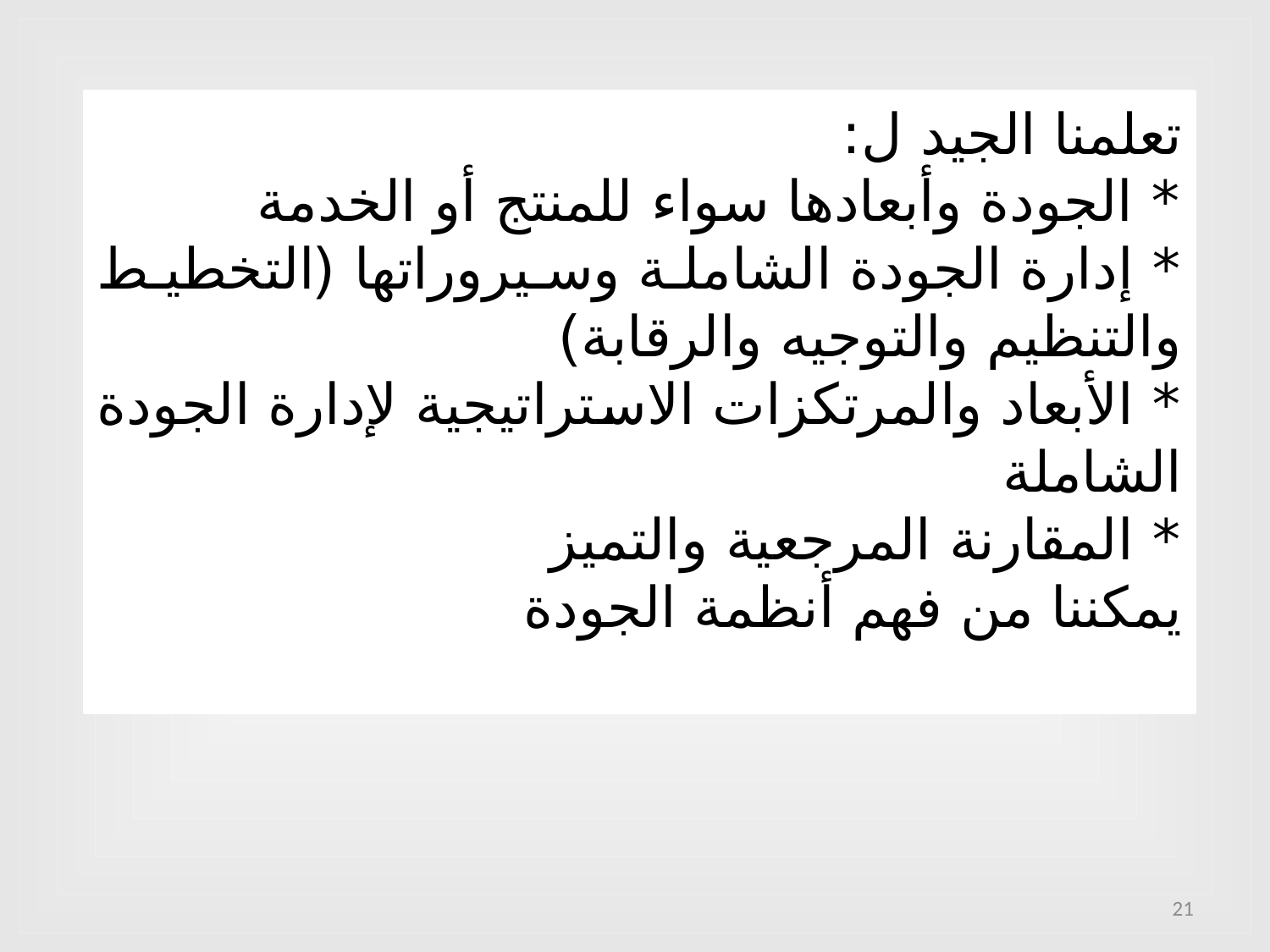

تعلمنا الجيد ل:
* الجودة وأبعادها سواء للمنتج أو الخدمة
* إدارة الجودة الشاملة وسيروراتها (التخطيط والتنظيم والتوجيه والرقابة)
* الأبعاد والمرتكزات الاستراتيجية لإدارة الجودة الشاملة
* المقارنة المرجعية والتميز
يمكننا من فهم أنظمة الجودة

21